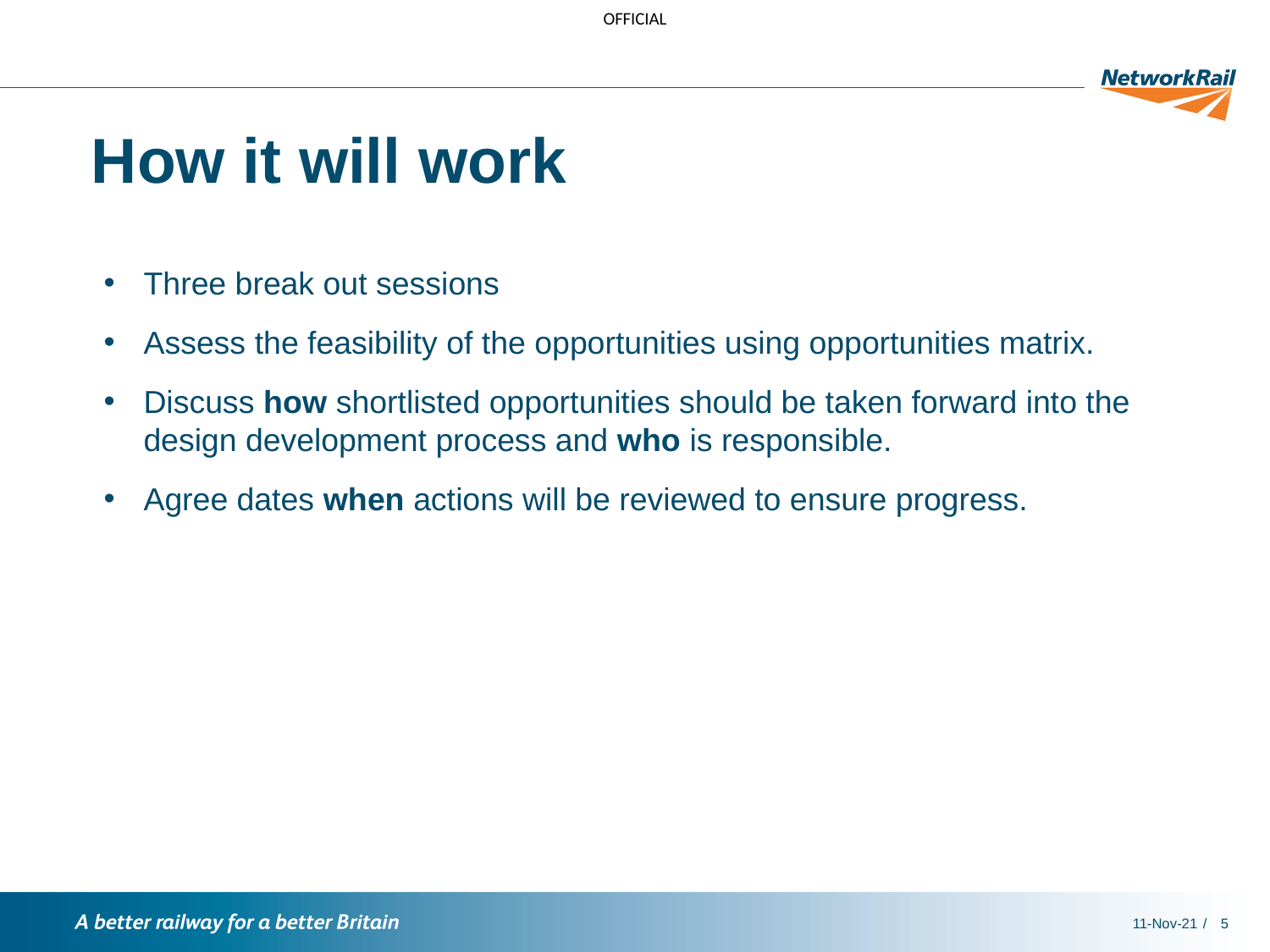

How it will work
Three break out sessions
Assess the feasibility of the opportunities using opportunities matrix.
Discuss how shortlisted opportunities should be taken forward into the design development process and who is responsible.
Agree dates when actions will be reviewed to ensure progress.

11-Nov-21
5